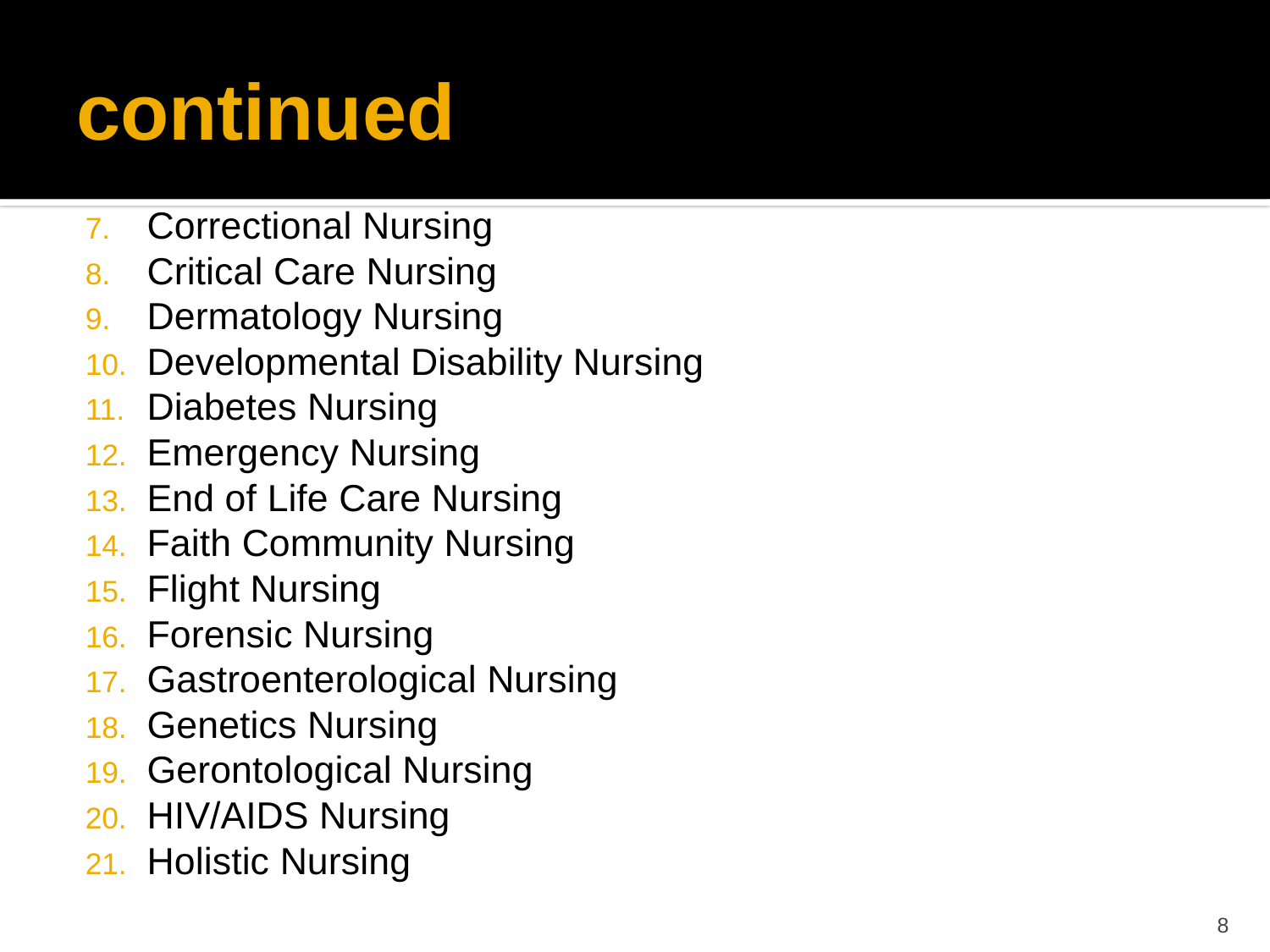

# continued
Correctional Nursing
Critical Care Nursing
Dermatology Nursing
Developmental Disability Nursing
Diabetes Nursing
Emergency Nursing
End of Life Care Nursing
Faith Community Nursing
Flight Nursing
Forensic Nursing
Gastroenterological Nursing
Genetics Nursing
Gerontological Nursing
HIV/AIDS Nursing
Holistic Nursing

8